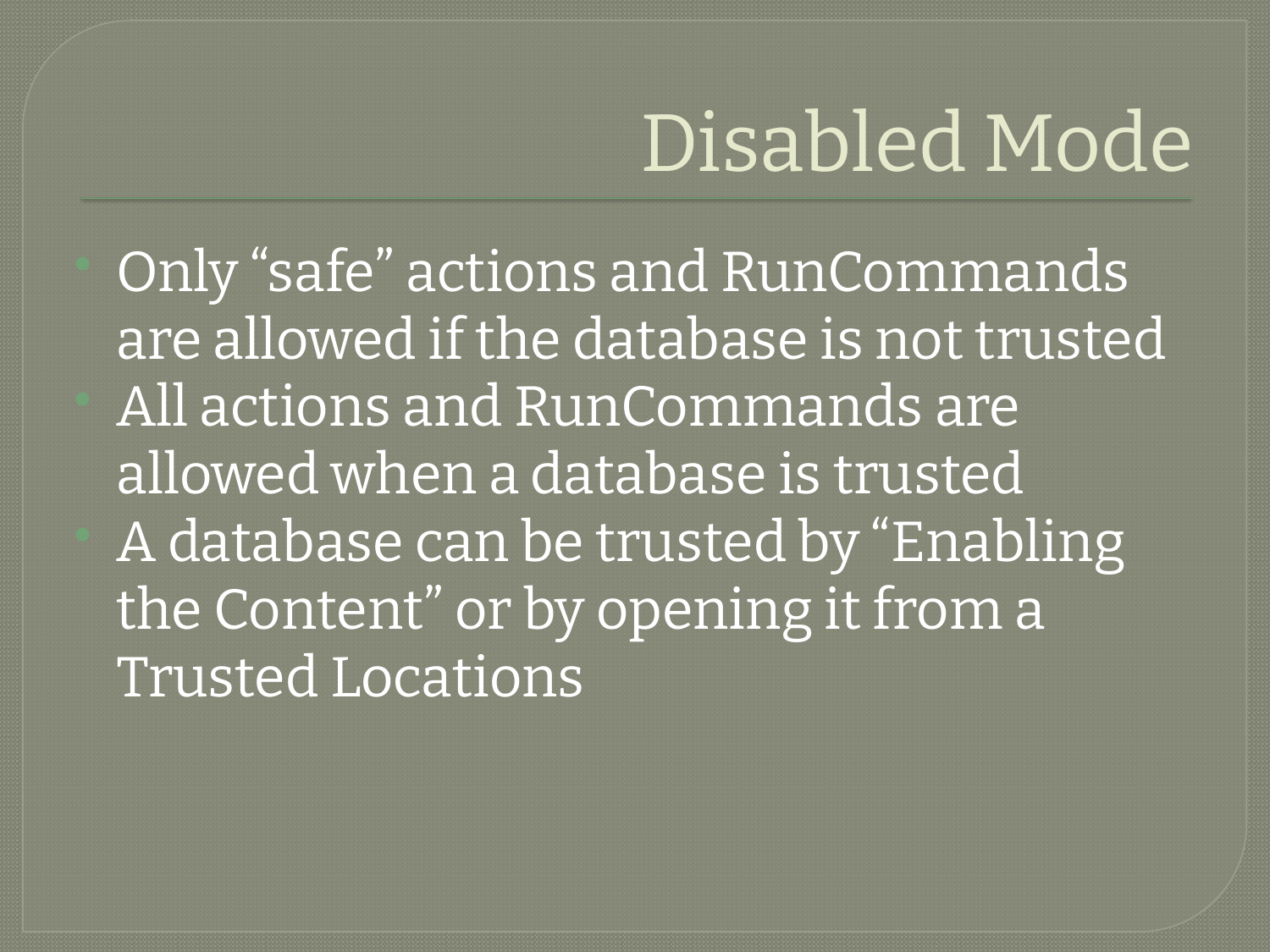

# Disabled Mode
Only “safe” actions and RunCommands are allowed if the database is not trusted
All actions and RunCommands are allowed when a database is trusted
A database can be trusted by “Enabling the Content” or by opening it from a Trusted Locations